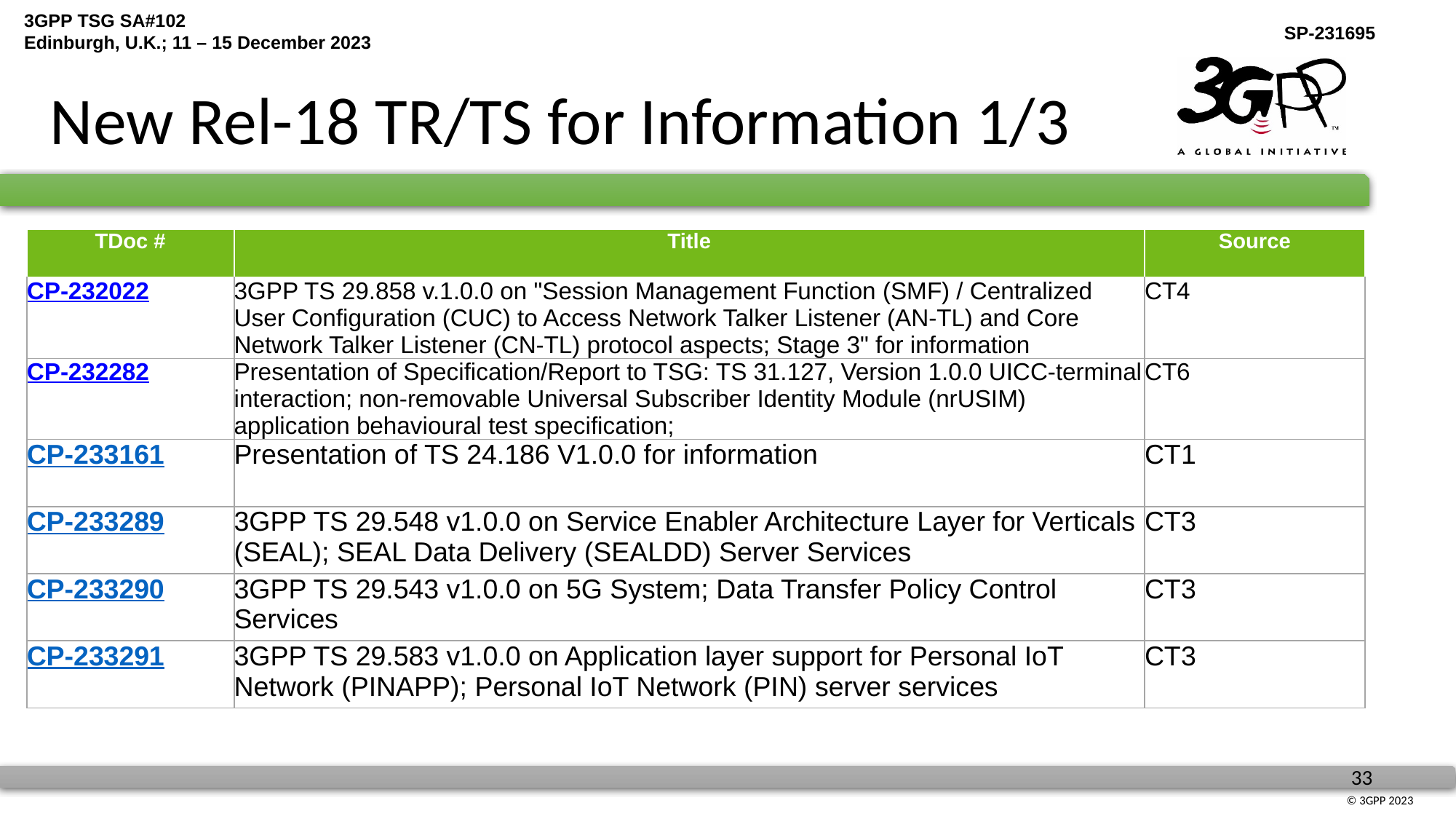

# New Rel-18 TR/TS for Information 1/3
| TDoc # | Title | Source |
| --- | --- | --- |
| CP-232022 | 3GPP TS 29.858 v.1.0.0 on "Session Management Function (SMF) / Centralized User Configuration (CUC) to Access Network Talker Listener (AN-TL) and Core Network Talker Listener (CN-TL) protocol aspects; Stage 3" for information | CT4 |
| CP-232282 | Presentation of Specification/Report to TSG: TS 31.127, Version 1.0.0 UICC-terminal interaction; non-removable Universal Subscriber Identity Module (nrUSIM) application behavioural test specification; | CT6 |
| CP-233161 | Presentation of TS 24.186 V1.0.0 for information | CT1 |
| CP-233289 | 3GPP TS 29.548 v1.0.0 on Service Enabler Architecture Layer for Verticals (SEAL); SEAL Data Delivery (SEALDD) Server Services | CT3 |
| CP-233290 | 3GPP TS 29.543 v1.0.0 on 5G System; Data Transfer Policy Control Services | CT3 |
| CP-233291 | 3GPP TS 29.583 v1.0.0 on Application layer support for Personal IoT Network (PINAPP); Personal IoT Network (PIN) server services | CT3 |